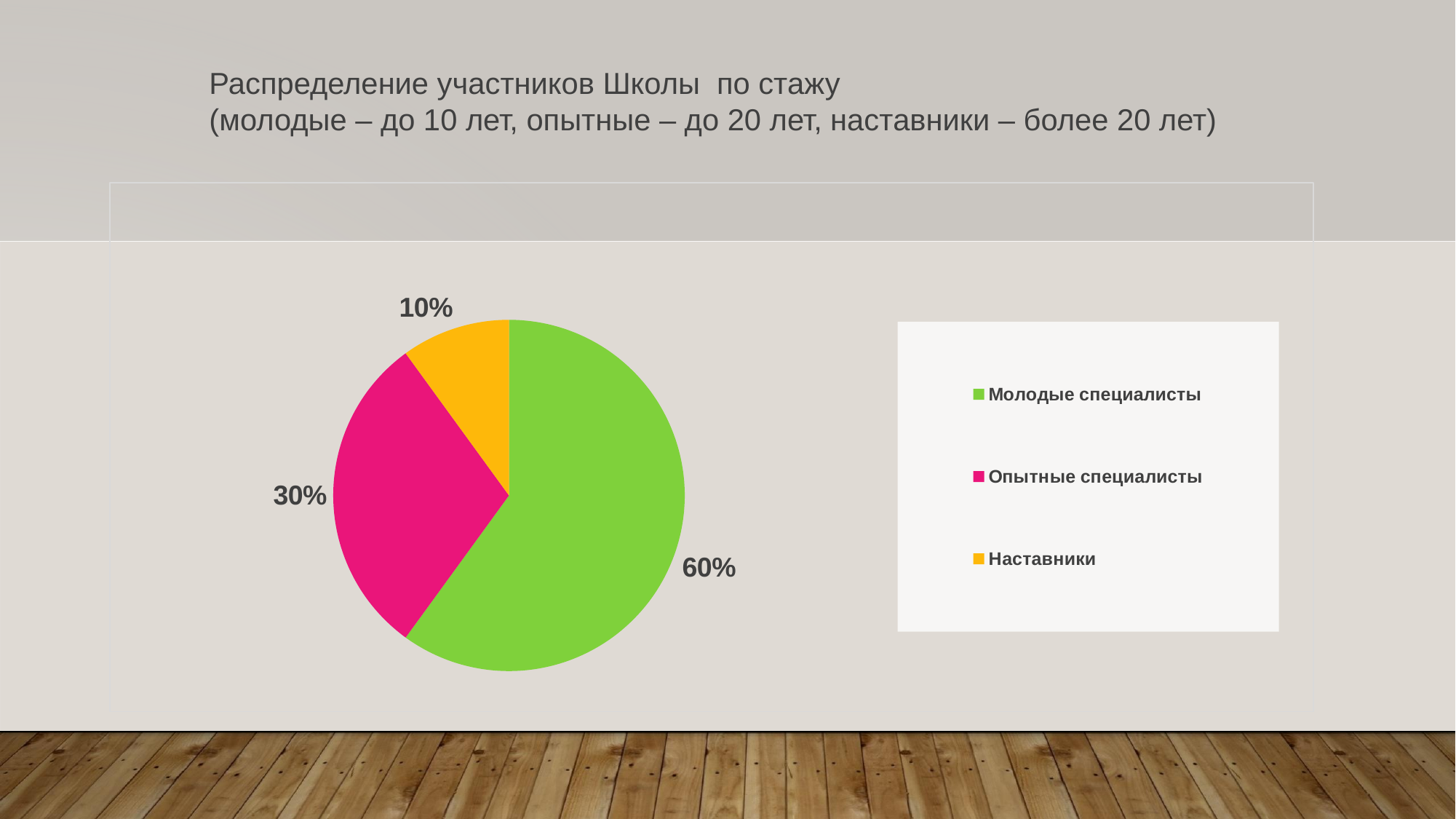

# Распределение участников Школы  по стажу (молодые – до 10 лет, опытные – до 20 лет, наставники – более 20 лет)

### Chart

| Category | Количество |
|---|---|
| Молодые специалисты | 18.0 |
| Опытные специалисты | 9.0 |
| Наставники | 3.0 |